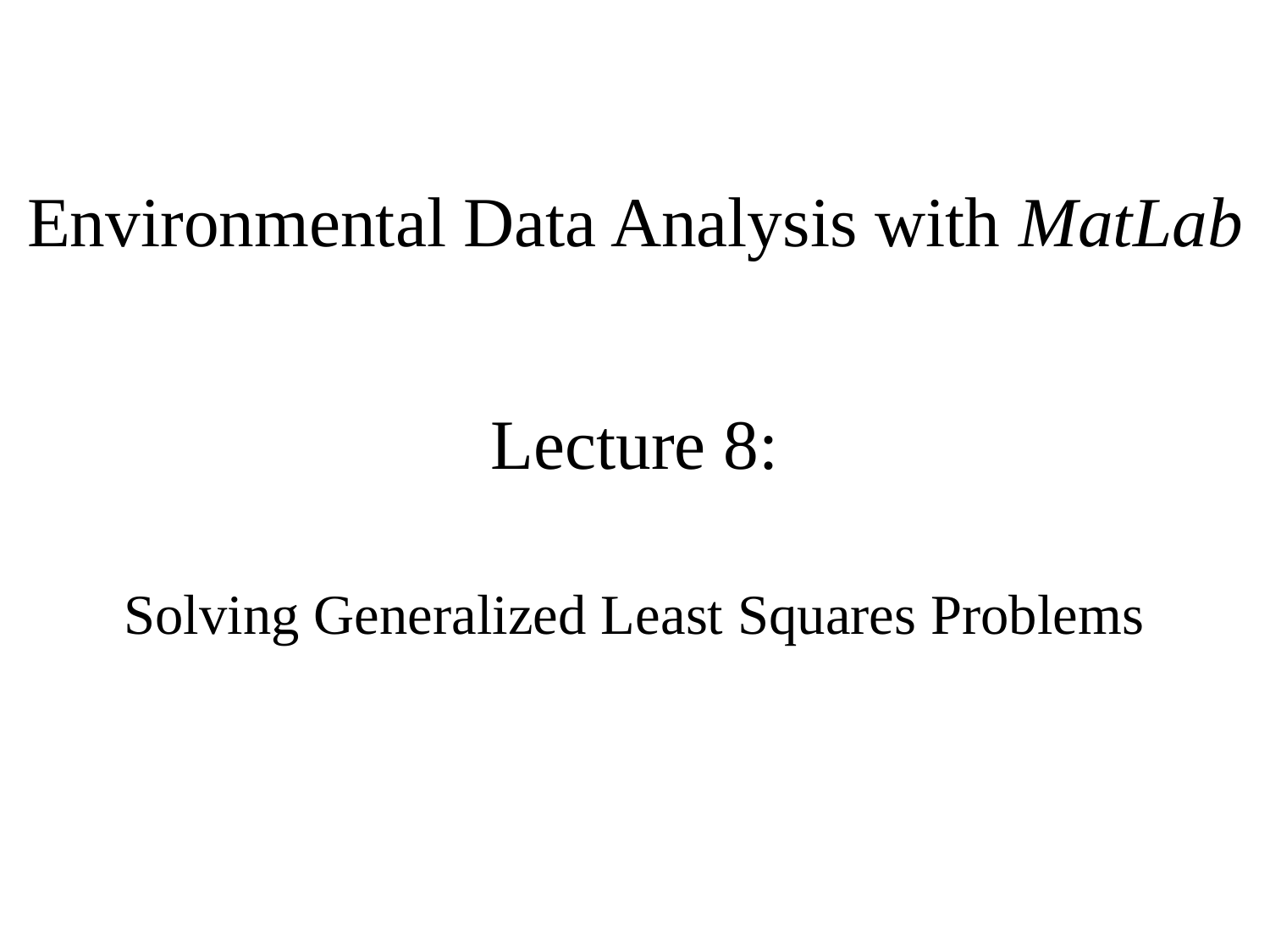

Environmental Data Analysis with MatLab
Lecture 8:

Solving Generalized Least Squares Problems